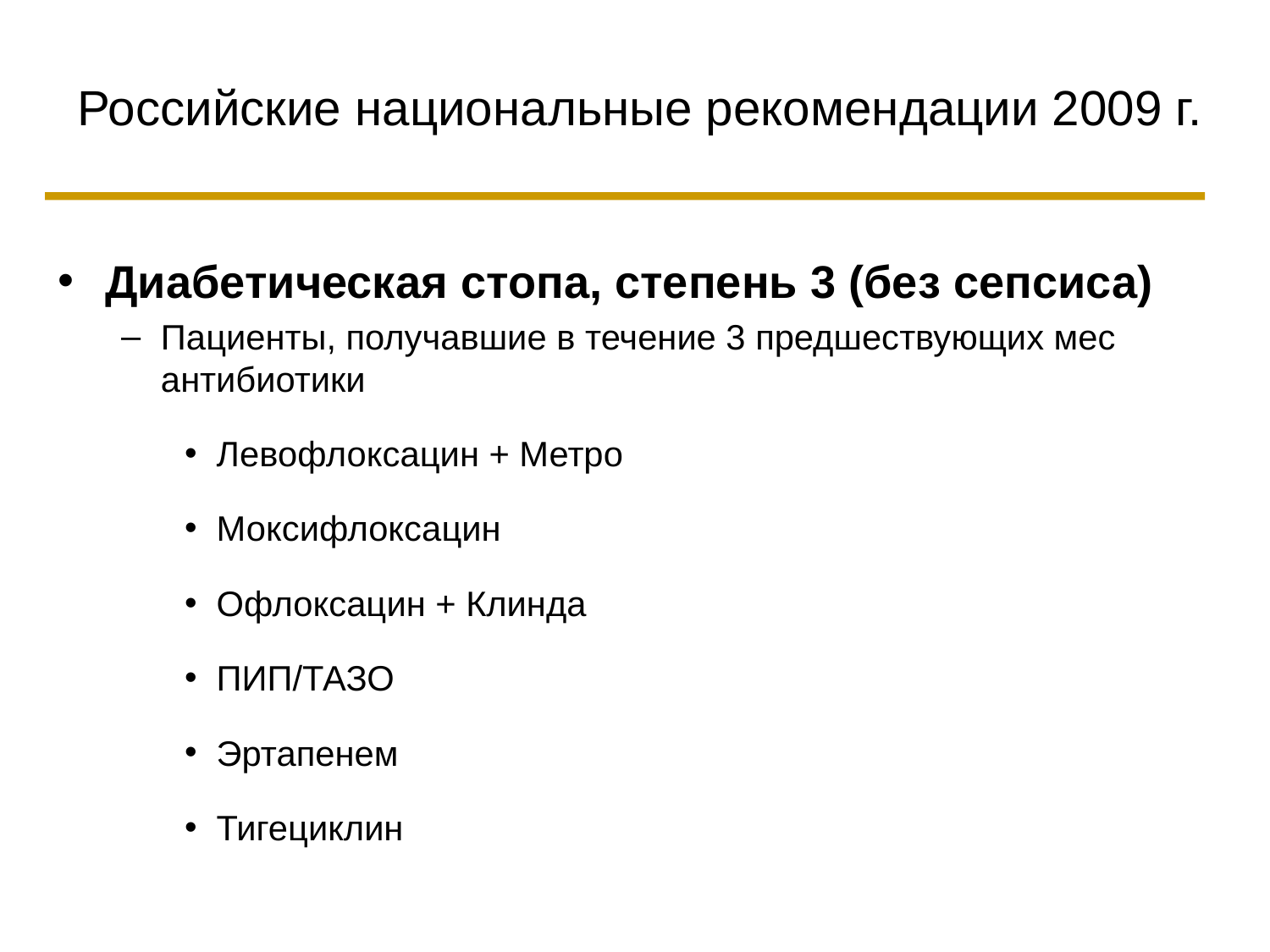

# Российские национальные рекомендации 2009 г.

Диабетическая стопа, степень 3 (без сепсиса)
Пациенты, получавшие в течение 3 предшествующих мес антибиотики
Левофлоксацин + Метро
Моксифлоксацин
Офлоксацин + Клинда
ПИП/ТАЗО
Эртапенем
Тигециклин